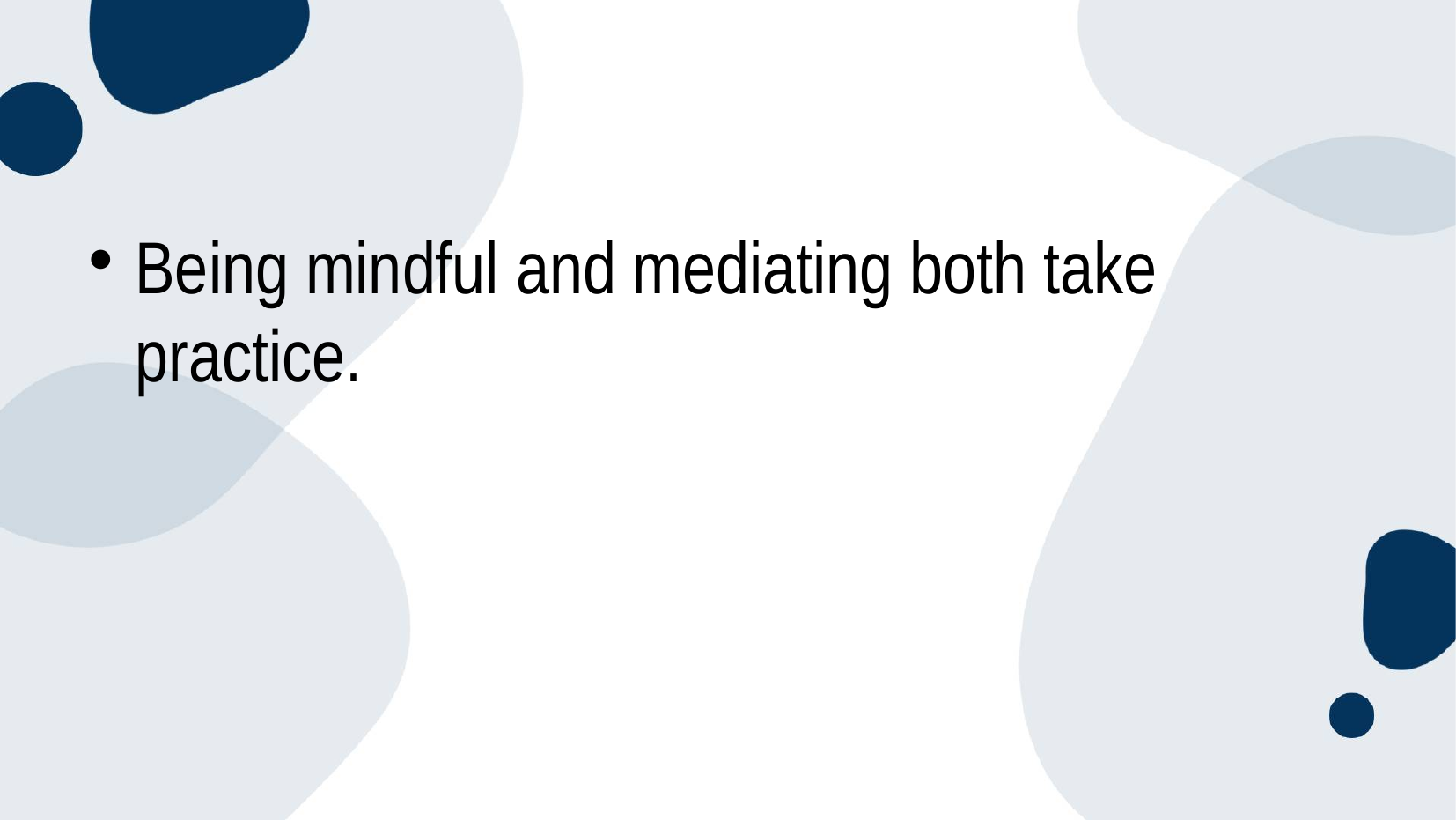

Being mindful and mediating both take practice.